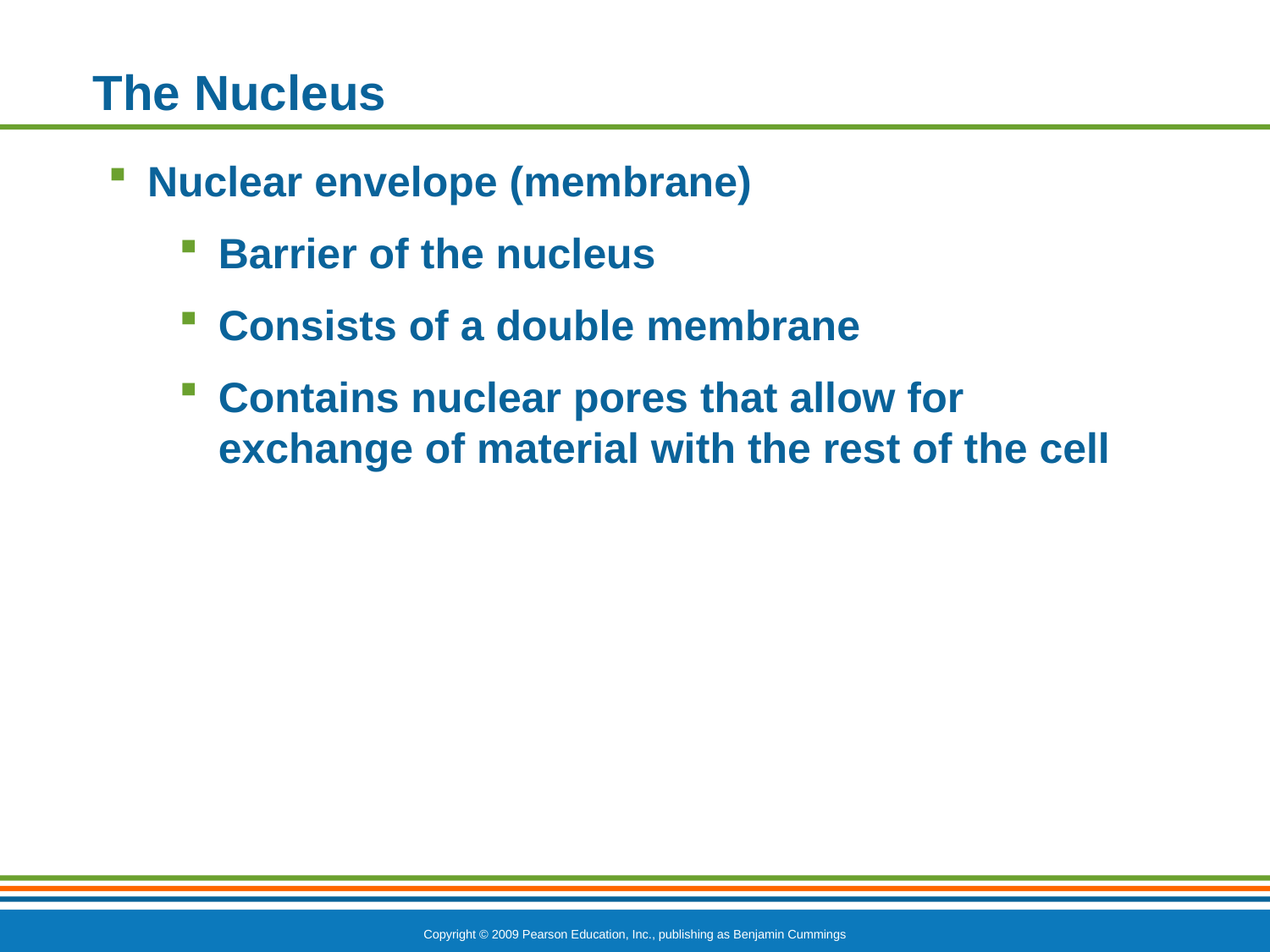

# The Nucleus
Nuclear envelope (membrane)
Barrier of the nucleus
Consists of a double membrane
Contains nuclear pores that allow for exchange of material with the rest of the cell